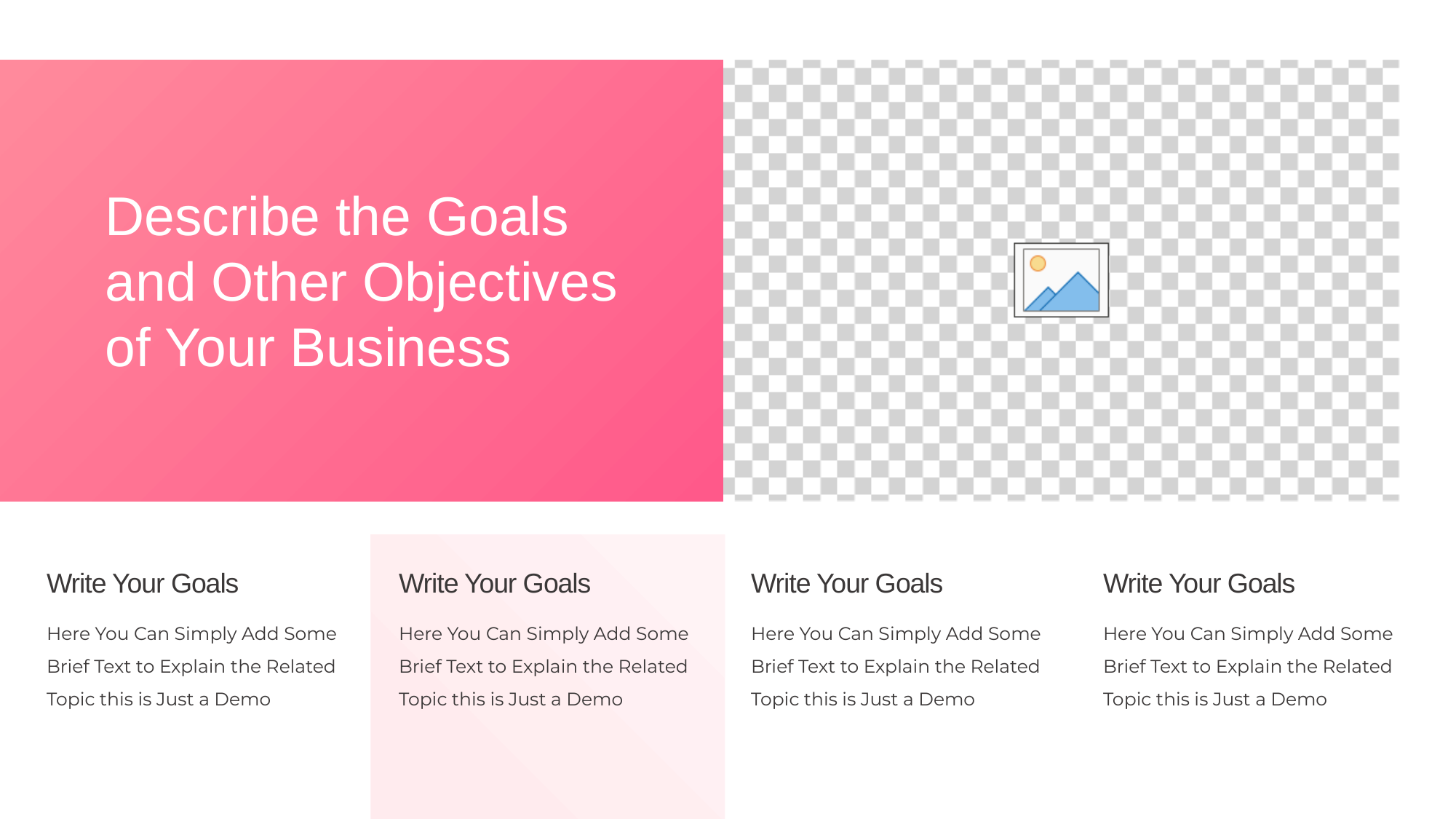

Describe the Goals
and Other Objectives
of Your Business

Write Your Goals
Write Your Goals
Write Your Goals
Write Your Goals
Here You Can Simply Add Some
Brief Text to Explain the Related
Topic this is Just a Demo
Here You Can Simply Add Some
Brief Text to Explain the Related
Topic this is Just a Demo
Here You Can Simply Add Some
Brief Text to Explain the Related
Topic this is Just a Demo
Here You Can Simply Add Some
Brief Text to Explain the Related
Topic this is Just a Demo